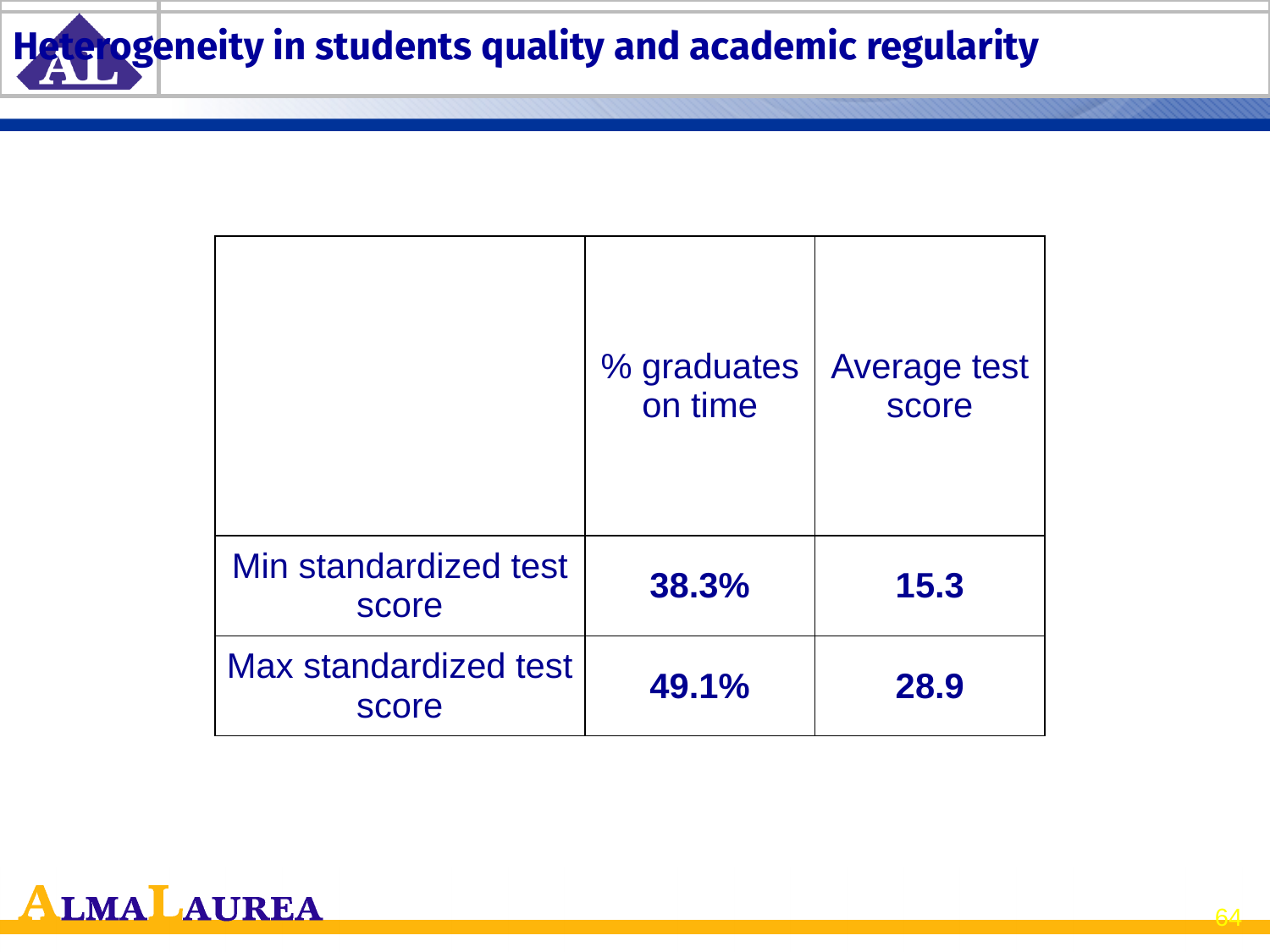

# Heterogeneity in students quality and academic regularity
|  | % graduates on time | Average test score |
| --- | --- | --- |
| Min standardized test score | 38.3% | 15.3 |
| Max standardized test score | 49.1% | 28.9 |
64